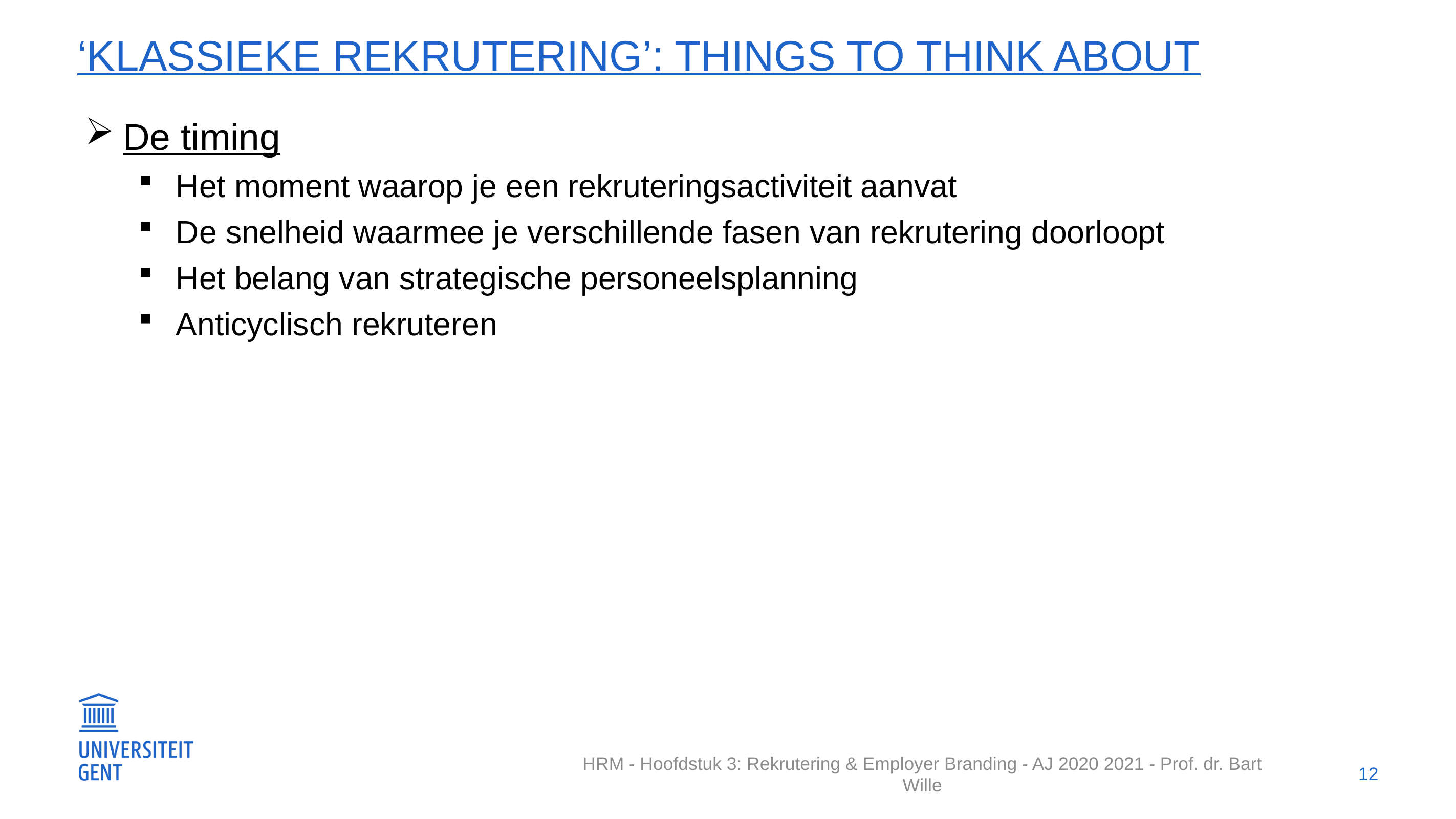

# ‘klassieke rekrutering’: things to think about
De timing
Het moment waarop je een rekruteringsactiviteit aanvat
De snelheid waarmee je verschillende fasen van rekrutering doorloopt
Het belang van strategische personeelsplanning
Anticyclisch rekruteren

12
HRM - Hoofdstuk 3: Rekrutering & Employer Branding - AJ 2020 2021 - Prof. dr. Bart Wille